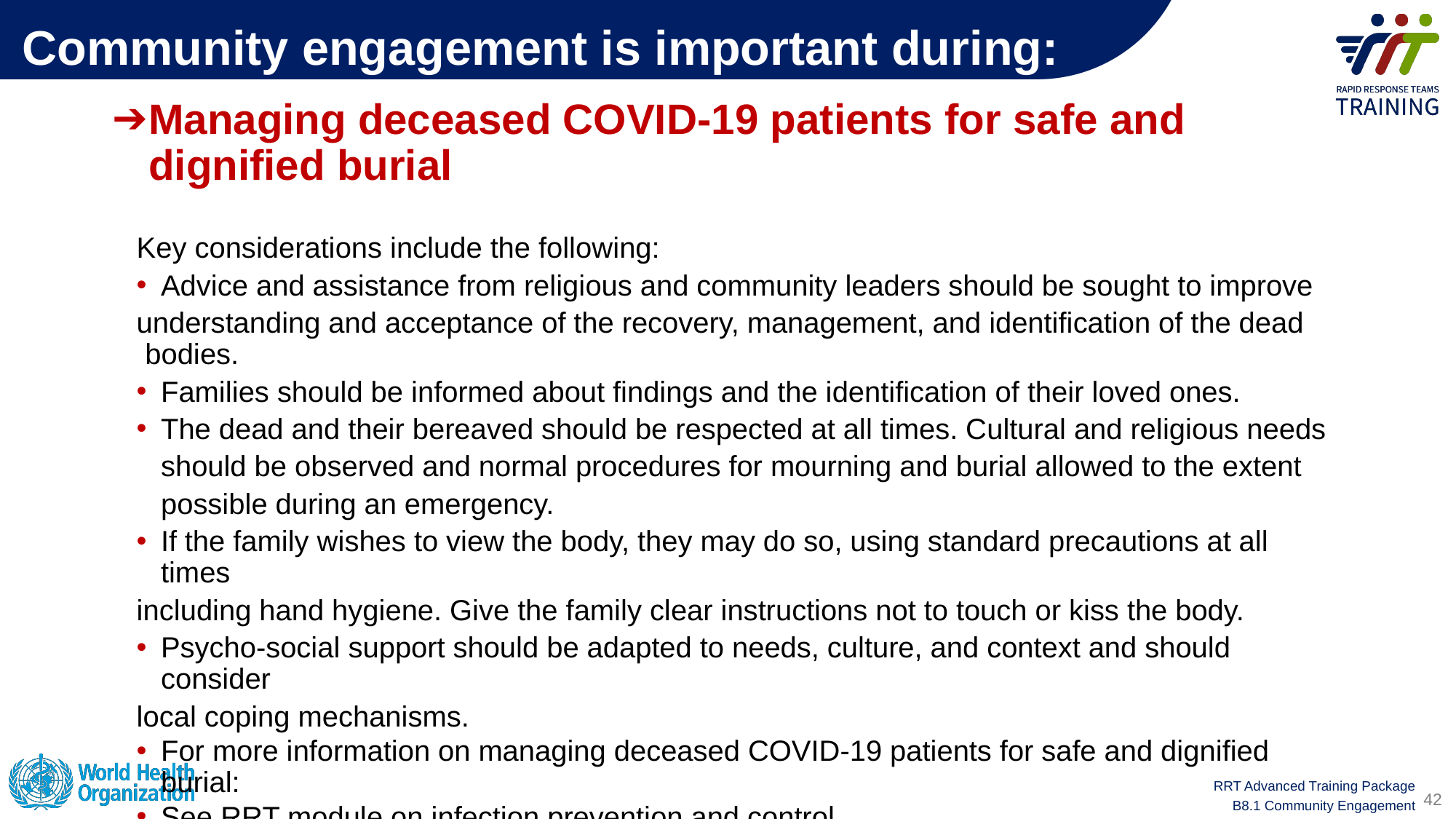

Community engagement is important during:
Managing deceased COVID-19 patients for safe and dignified burial

Key considerations include the following:
Advice and assistance from religious and community leaders should be sought to improve
understanding and acceptance of the recovery, management, and identification of the dead bodies.
Families should be informed about findings and the identification of their loved ones.
The dead and their bereaved should be respected at all times. Cultural and religious needs
should be observed and normal procedures for mourning and burial allowed to the extent
possible during an emergency.
If the family wishes to view the body, they may do so, using standard precautions at all times
including hand hygiene. Give the family clear instructions not to touch or kiss the body.
Psycho-social support should be adapted to needs, culture, and context and should consider
local coping mechanisms.
For more information on managing deceased COVID-19 patients for safe and dignified burial:
See RRT module on infection prevention and control.